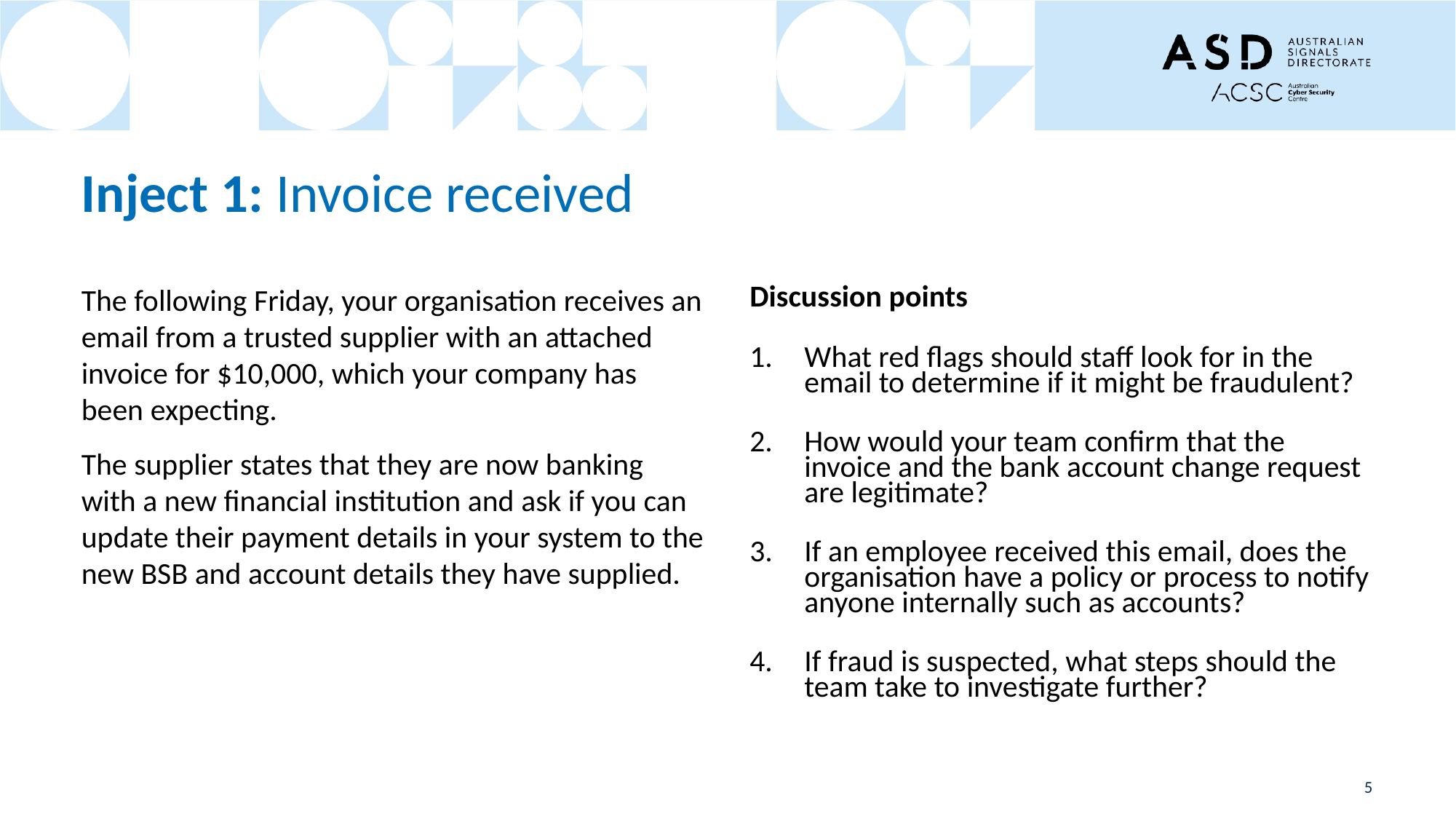

# Inject 1: Invoice received
The following Friday, your organisation receives an email from a trusted supplier with an attached invoice for $10,000, which your company has been expecting.
The supplier states that they are now banking with a new financial institution and ask if you can update their payment details in your system to the new BSB and account details they have supplied.

Discussion points
What red flags should staff look for in the email to determine if it might be fraudulent?
How would your team confirm that the invoice and the bank account change request are legitimate?
If an employee received this email, does the organisation have a policy or process to notify anyone internally such as accounts?
If fraud is suspected, what steps should the team take to investigate further?
5